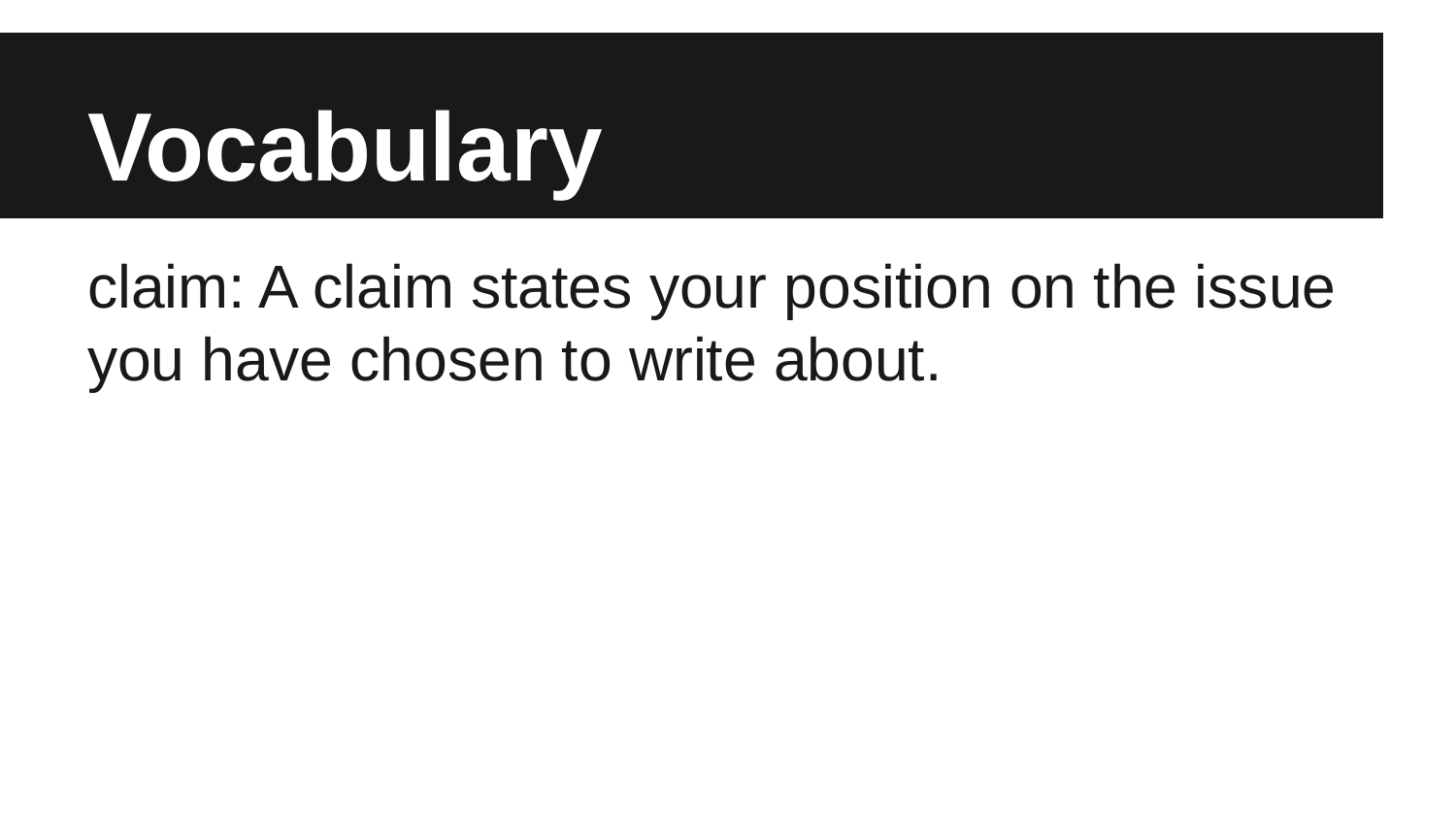

# Vocabulary
claim: A claim states your position on the issue you have chosen to write about.